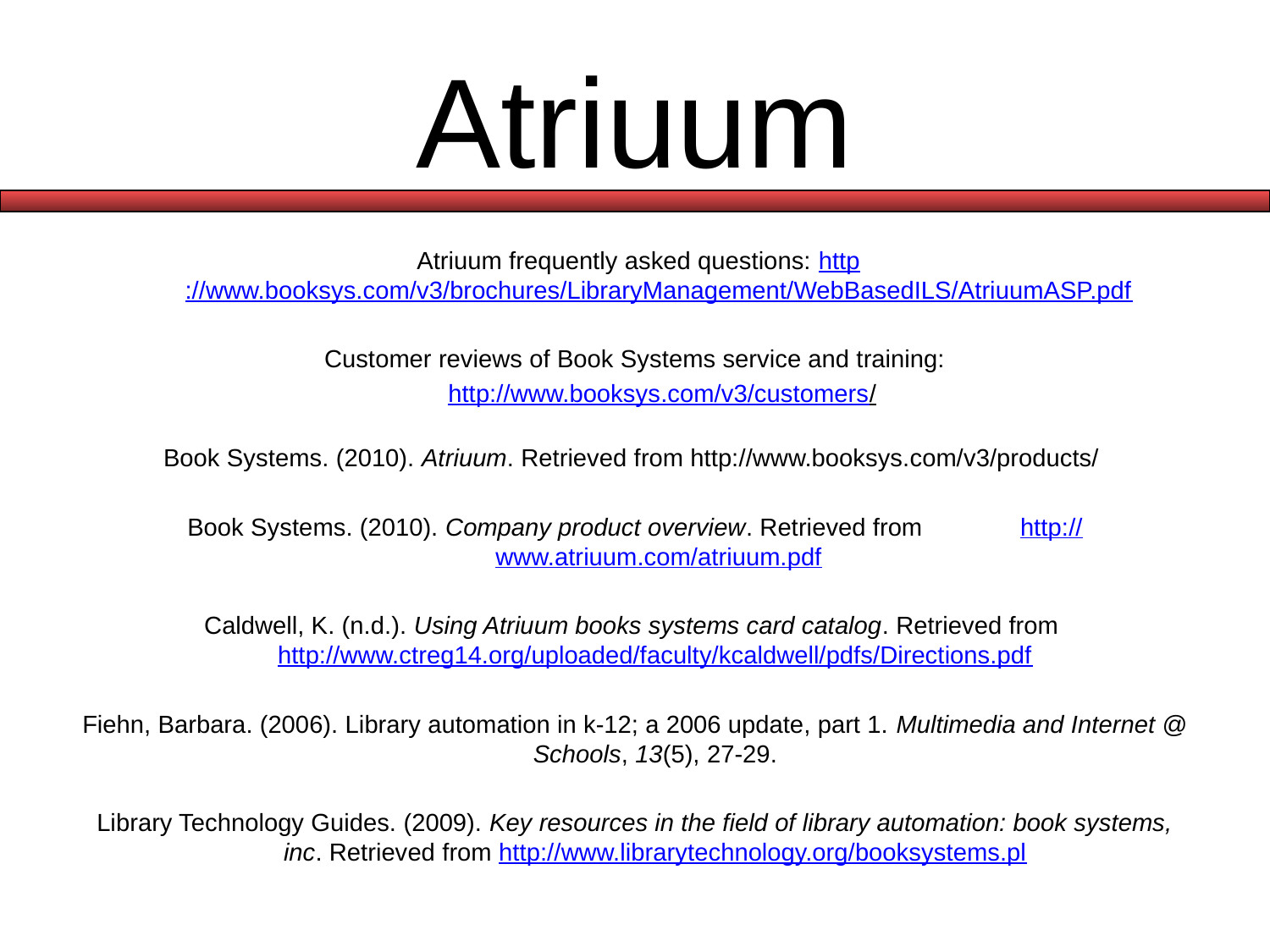

# Atriuum

 Atriuum frequently asked questions: http://www.booksys.com/v3/brochures/LibraryManagement/WebBasedILS/AtriuumASP.pdf

Customer reviews of Book Systems service and training:
	 http://www.booksys.com/v3/customers/
Book Systems. (2010). Atriuum. Retrieved from http://www.booksys.com/v3/products/

Book Systems. (2010). Company product overview. Retrieved from              http://www.atriuum.com/atriuum.pdf

Caldwell, K. (n.d.). Using Atriuum books systems card catalog. Retrieved from http://www.ctreg14.org/uploaded/faculty/kcaldwell/pdfs/Directions.pdf

Fiehn, Barbara. (2006). Library automation in k-12; a 2006 update, part 1. Multimedia and Internet @ Schools, 13(5), 27-29.

Library Technology Guides. (2009). Key resources in the field of library automation: book systems, inc. Retrieved from http://www.librarytechnology.org/booksystems.pl